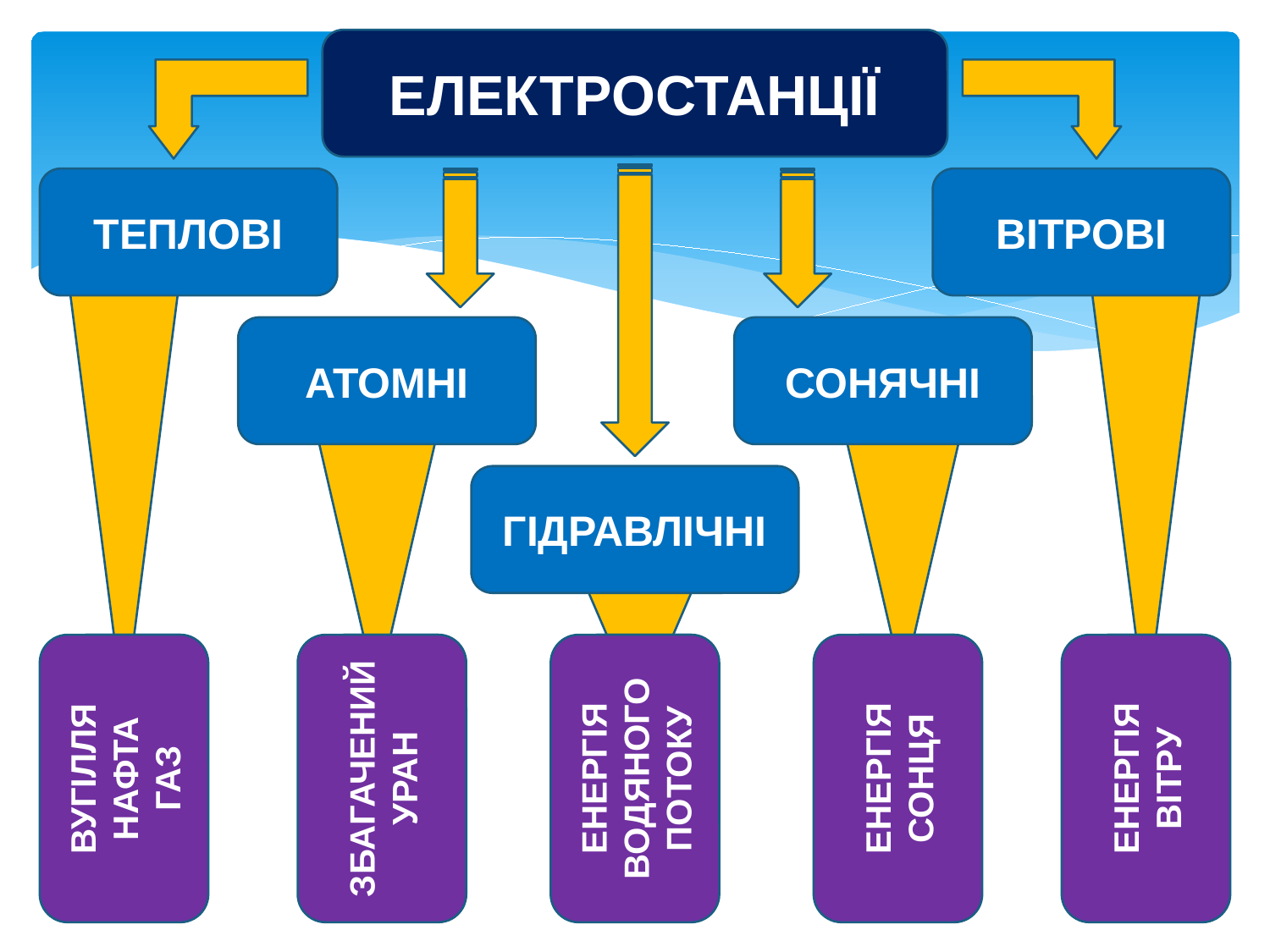

ЕЛЕКТРОСТАНЦІЇ

ТЕПЛОВІ
ВІТРОВІ

АТОМНІ
СОНЯЧНІ

ГІДРАВЛІЧНІ

ВУГІЛЛЯ
НАФТА
ГАЗ
ЗБАГАЧЕНИЙ УРАН
ЕНЕРГІЯ ВОДЯНОГО ПОТОКУ
ЕНЕРГІЯ СОНЦЯ
ЕНЕРГІЯ ВІТРУ